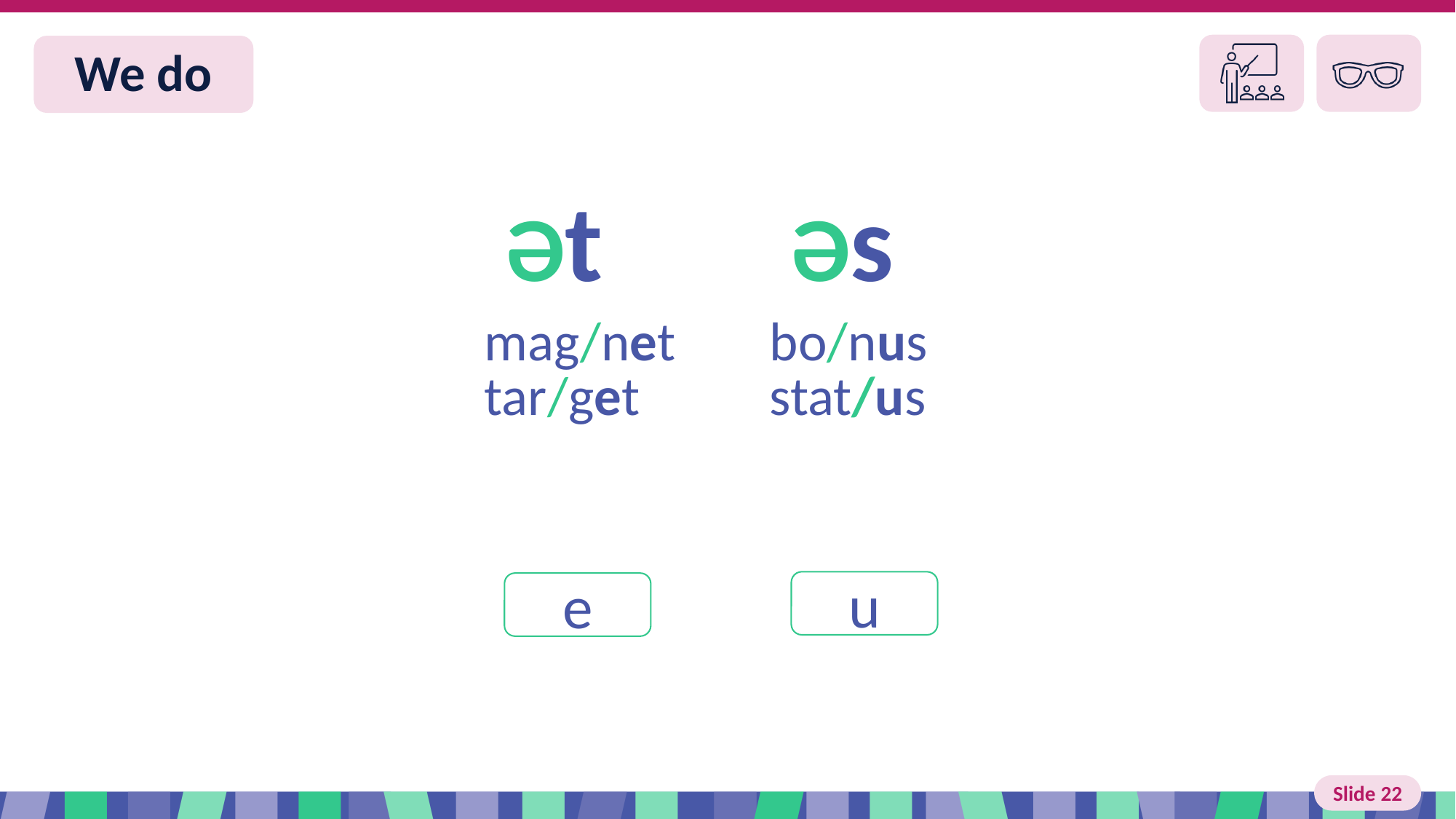

Slide 22 I do
| Ət | Əs |
| --- | --- |
| mag/net tar/get | bo/nus stat/us |
u
e